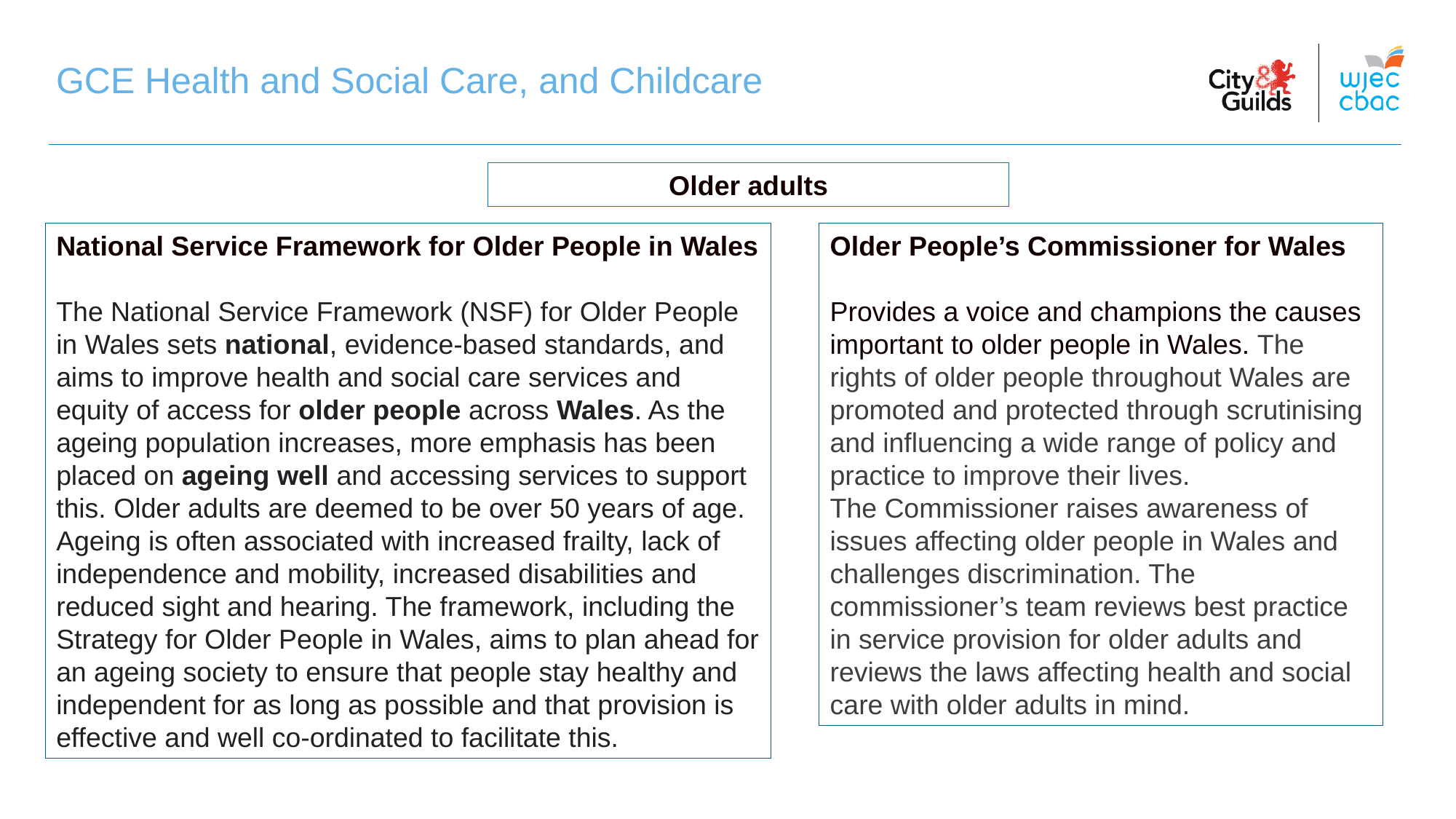

GCE Health and Social Care, and Childcare
Older adults
National Service Framework for Older People in Wales

The National Service Framework (NSF) for Older People in Wales sets national, evidence-based standards, and aims to improve health and social care services and equity of access for older people across Wales. As the ageing population increases, more emphasis has been placed on ageing well and accessing services to support this. Older adults are deemed to be over 50 years of age. Ageing is often associated with increased frailty, lack of independence and mobility, increased disabilities and reduced sight and hearing. The framework, including the Strategy for Older People in Wales, aims to plan ahead for an ageing society to ensure that people stay healthy and independent for as long as possible and that provision is effective and well co-ordinated to facilitate this.
Older People’s Commissioner for Wales

Provides a voice and champions the causes important to older people in Wales. The rights of older people throughout Wales are promoted and protected through scrutinising and influencing a wide range of policy and practice to improve their lives.
The Commissioner raises awareness of issues affecting older people in Wales and challenges discrimination. The commissioner’s team reviews best practice in service provision for older adults and reviews the laws affecting health and social care with older adults in mind.